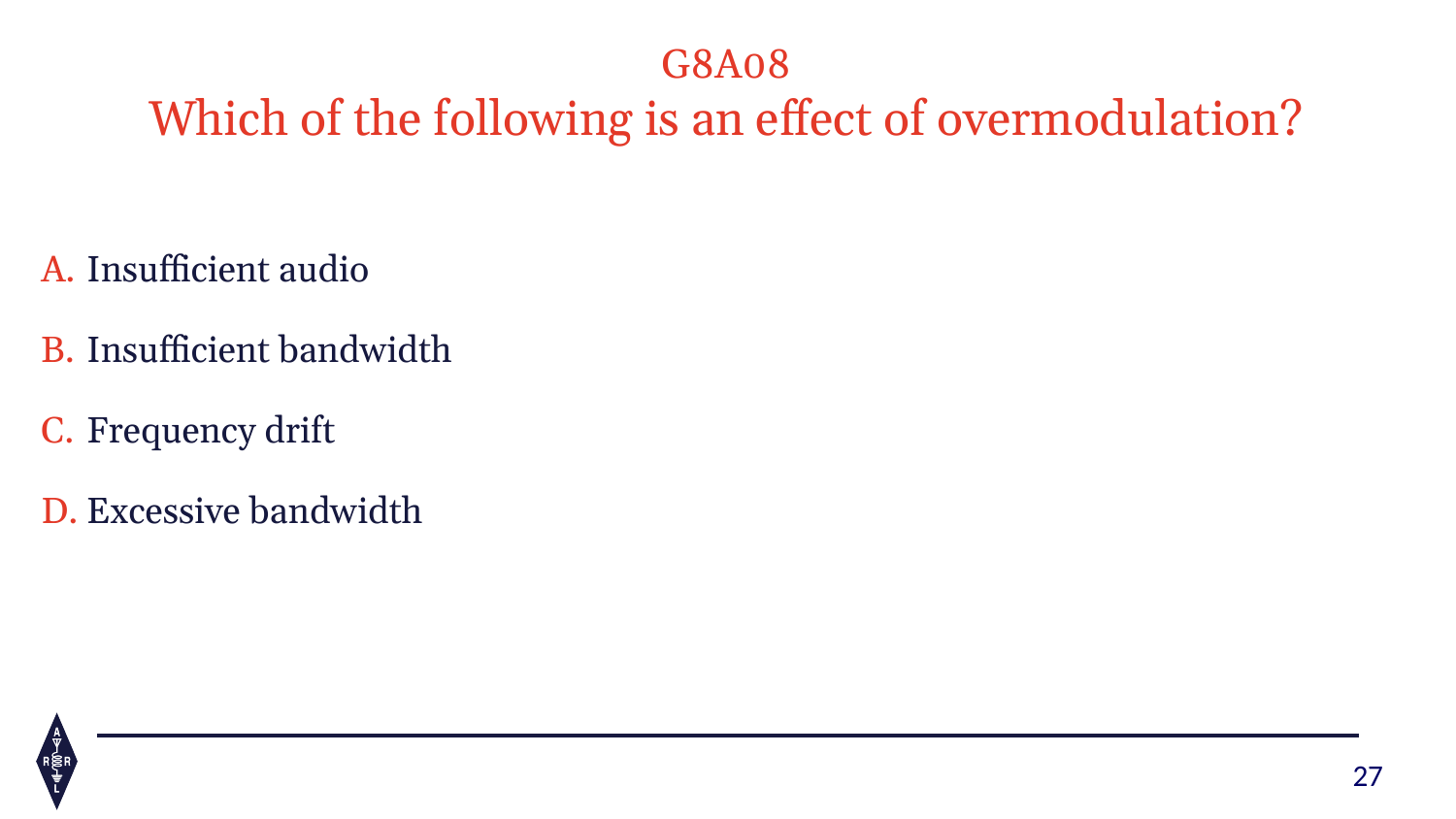

G8A08
Which of the following is an effect of overmodulation?
Insufficient audio
Insufficient bandwidth
Frequency drift
Excessive bandwidth
27